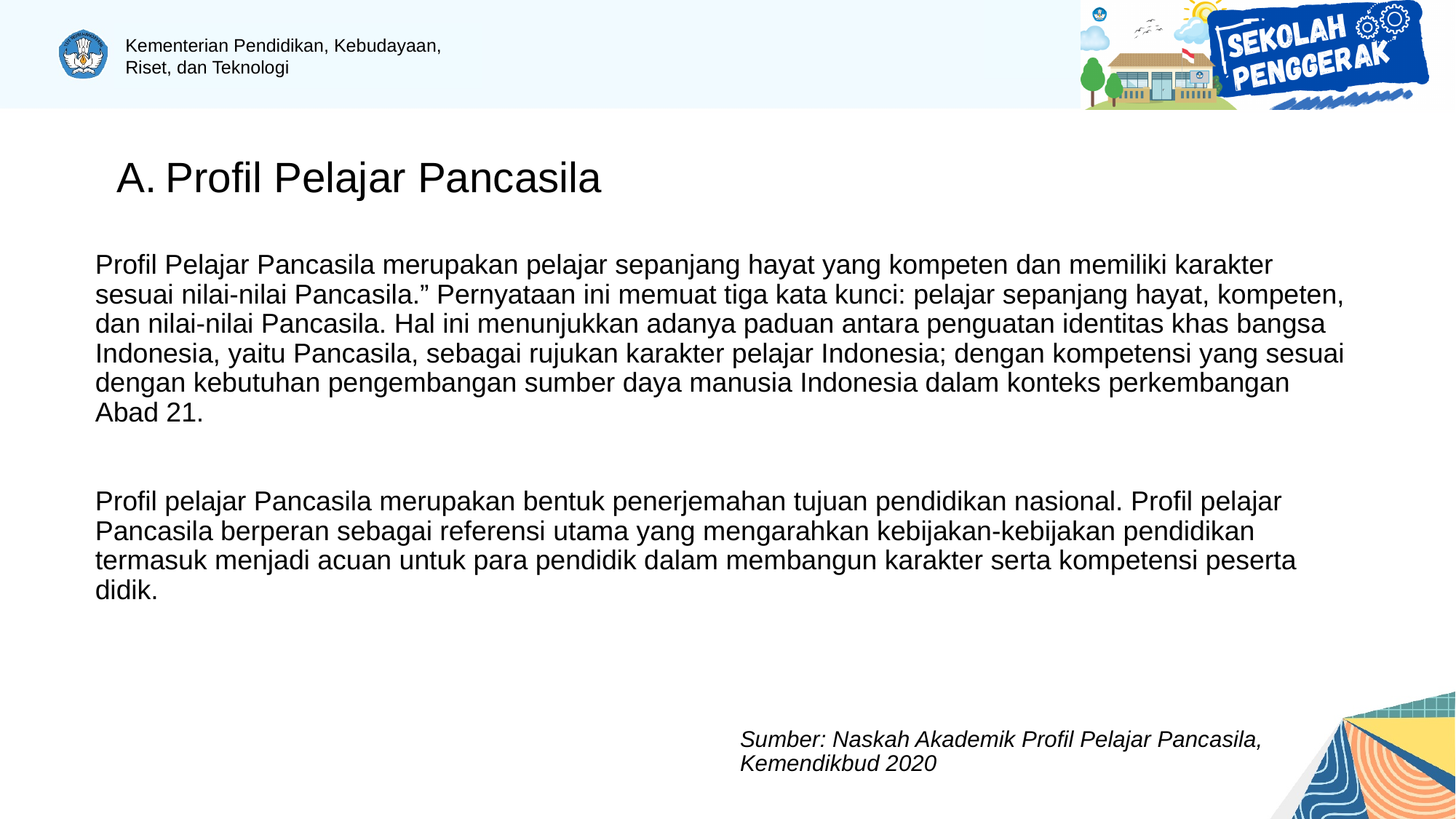

# Profil Pelajar Pancasila
Profil Pelajar Pancasila merupakan pelajar sepanjang hayat yang kompeten dan memiliki karakter sesuai nilai-nilai Pancasila.” Pernyataan ini memuat tiga kata kunci: pelajar sepanjang hayat, kompeten, dan nilai-nilai Pancasila. Hal ini menunjukkan adanya paduan antara penguatan identitas khas bangsa Indonesia, yaitu Pancasila, sebagai rujukan karakter pelajar Indonesia; dengan kompetensi yang sesuai dengan kebutuhan pengembangan sumber daya manusia Indonesia dalam konteks perkembangan Abad 21.

Profil pelajar Pancasila merupakan bentuk penerjemahan tujuan pendidikan nasional. Profil pelajar Pancasila berperan sebagai referensi utama yang mengarahkan kebijakan-kebijakan pendidikan termasuk menjadi acuan untuk para pendidik dalam membangun karakter serta kompetensi peserta didik.

Sumber: Naskah Akademik Profil Pelajar Pancasila, Kemendikbud 2020